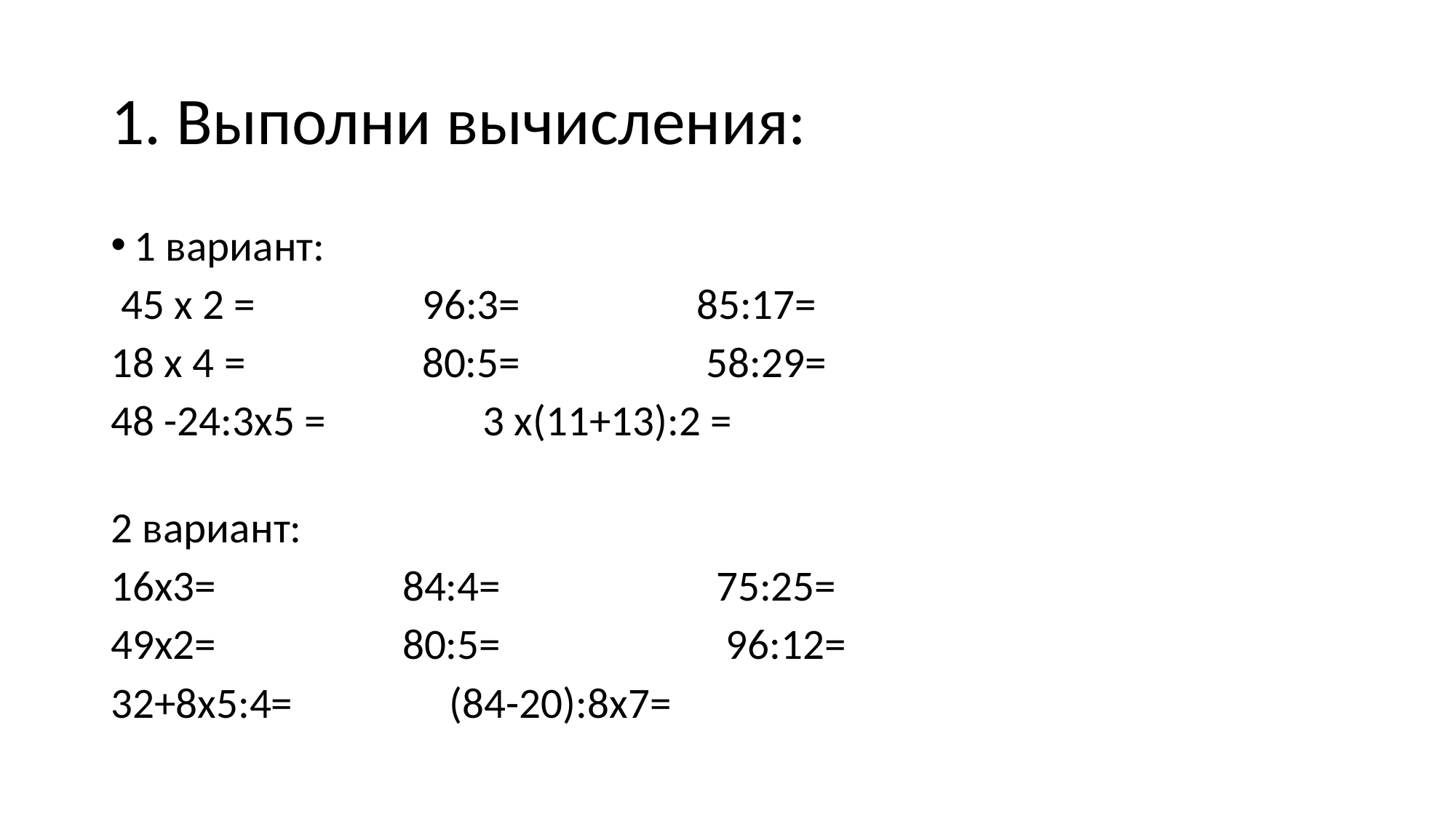

# 1. Выполни вычисления:
1 вариант:
 45 х 2 =                 96:3=                  85:17=
18 х 4 =                  80:5=                   58:29=
48 -24:3х5 =                3 х(11+13):2 =

2 вариант:
16х3=                   84:4=                      75:25=
49х2=                   80:5=                       96:12=
32+8х5:4=                (84-20):8х7=